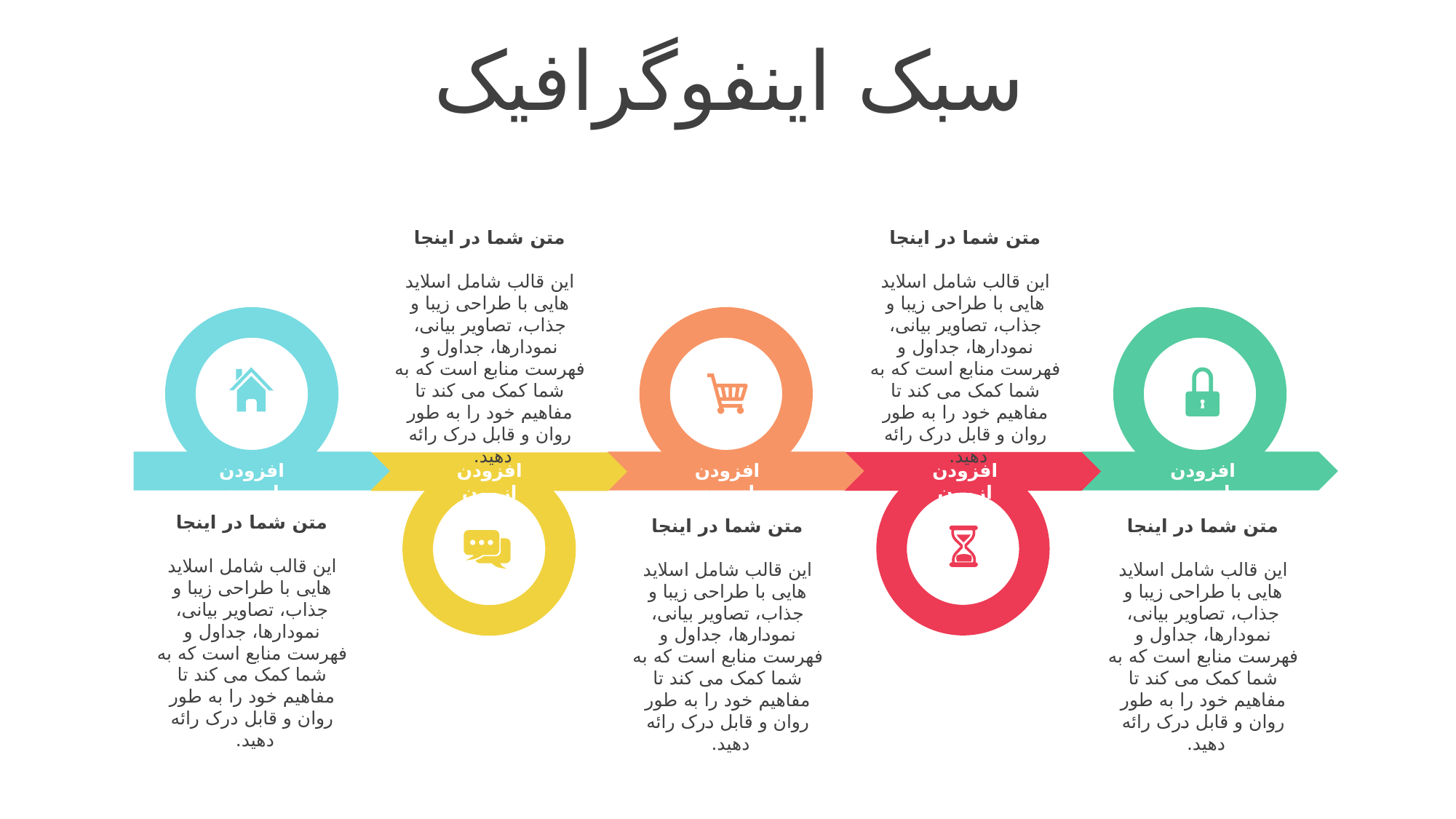

سبک اینفوگرافیک
متن شما در اینجا
این قالب شامل اسلاید هایی با طراحی زیبا و جذاب، تصاویر بیانی، نمودارها، جداول و فهرست منابع است که به شما کمک می کند تا مفاهیم خود را به طور روان و قابل درک رائه دهید.
متن شما در اینجا
این قالب شامل اسلاید هایی با طراحی زیبا و جذاب، تصاویر بیانی، نمودارها، جداول و فهرست منابع است که به شما کمک می کند تا مفاهیم خود را به طور روان و قابل درک رائه دهید.

افزودن ازمون
افزودن ازمون
افزودن ازمون
افزودن ازمون
افزودن ازمون
متن شما در اینجا
این قالب شامل اسلاید هایی با طراحی زیبا و جذاب، تصاویر بیانی، نمودارها، جداول و فهرست منابع است که به شما کمک می کند تا مفاهیم خود را به طور روان و قابل درک رائه دهید.
متن شما در اینجا
این قالب شامل اسلاید هایی با طراحی زیبا و جذاب، تصاویر بیانی، نمودارها، جداول و فهرست منابع است که به شما کمک می کند تا مفاهیم خود را به طور روان و قابل درک رائه دهید.
متن شما در اینجا
این قالب شامل اسلاید هایی با طراحی زیبا و جذاب، تصاویر بیانی، نمودارها، جداول و فهرست منابع است که به شما کمک می کند تا مفاهیم خود را به طور روان و قابل درک رائه دهید.